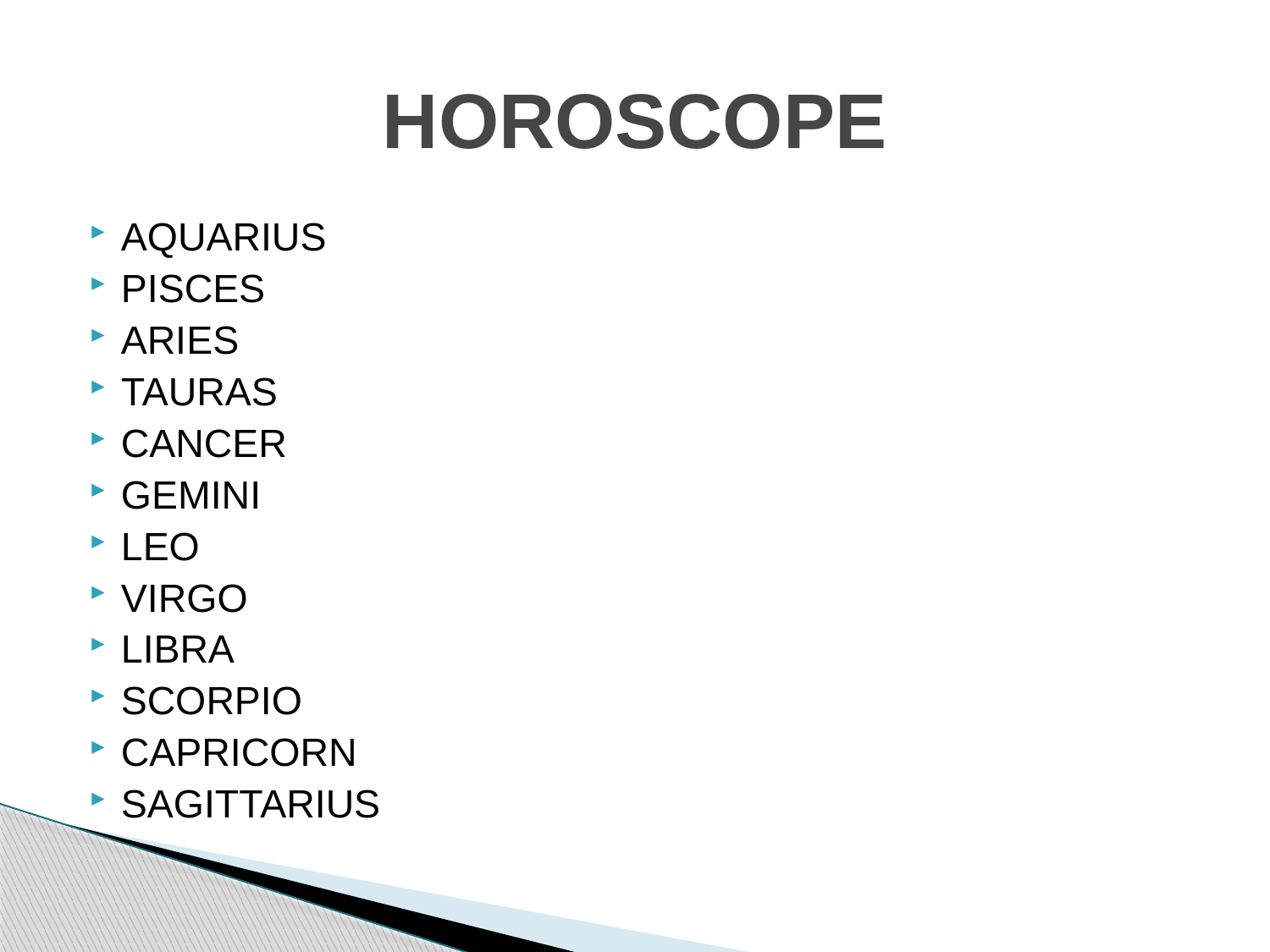

# HOROSCOPE
AQUARIUS
PISCES
ARIES
TAURAS
CANCER
GEMINI
LEO
VIRGO
LIBRA
SCORPIO
CAPRICORN
SAGITTARIUS